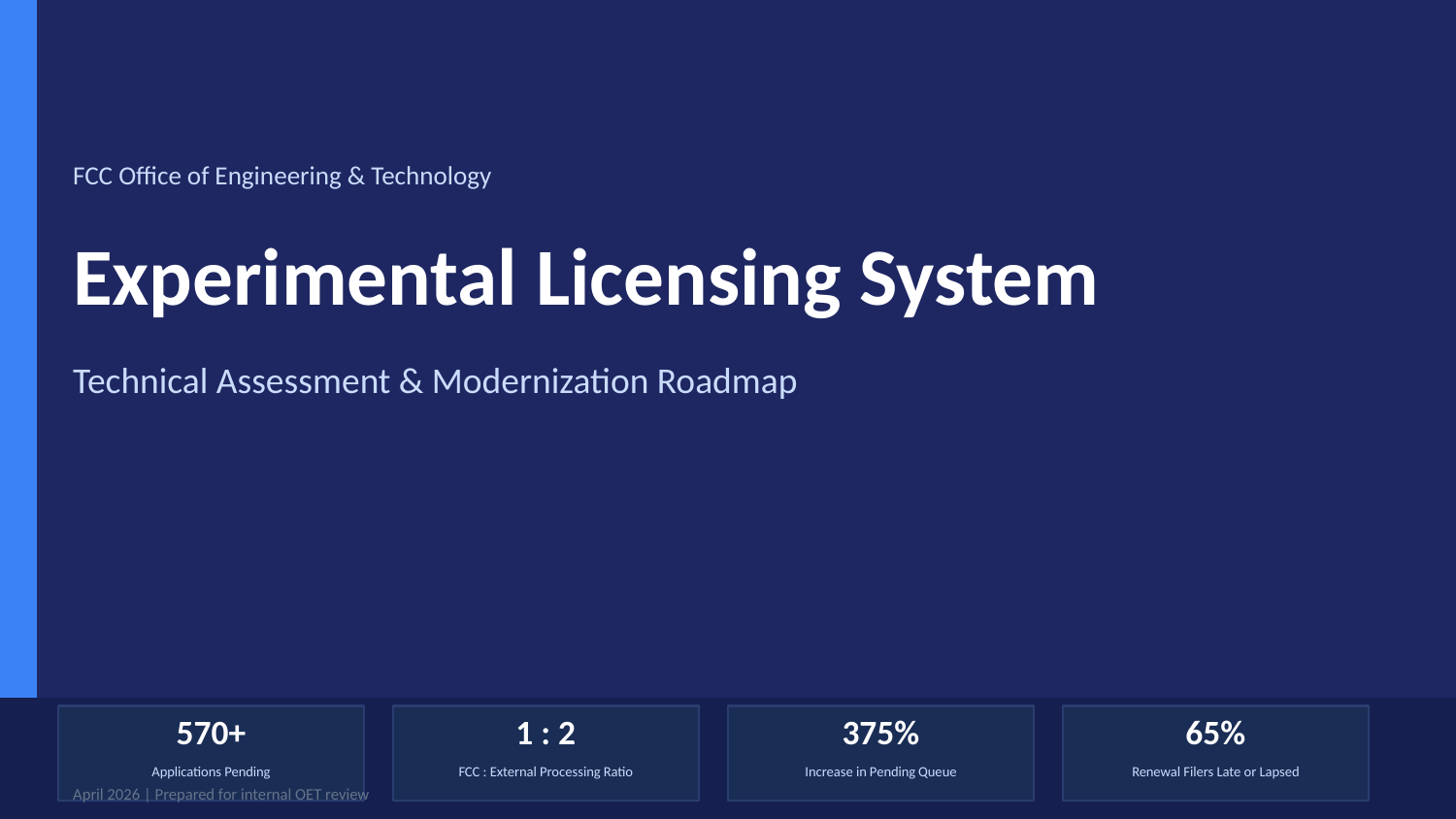

FCC Office of Engineering & Technology
Experimental Licensing System
Technical Assessment & Modernization Roadmap

570+
1 : 2
375%
65%
Applications Pending
FCC : External Processing Ratio
Increase in Pending Queue
Renewal Filers Late or Lapsed
April 2026 | Prepared for internal OET review